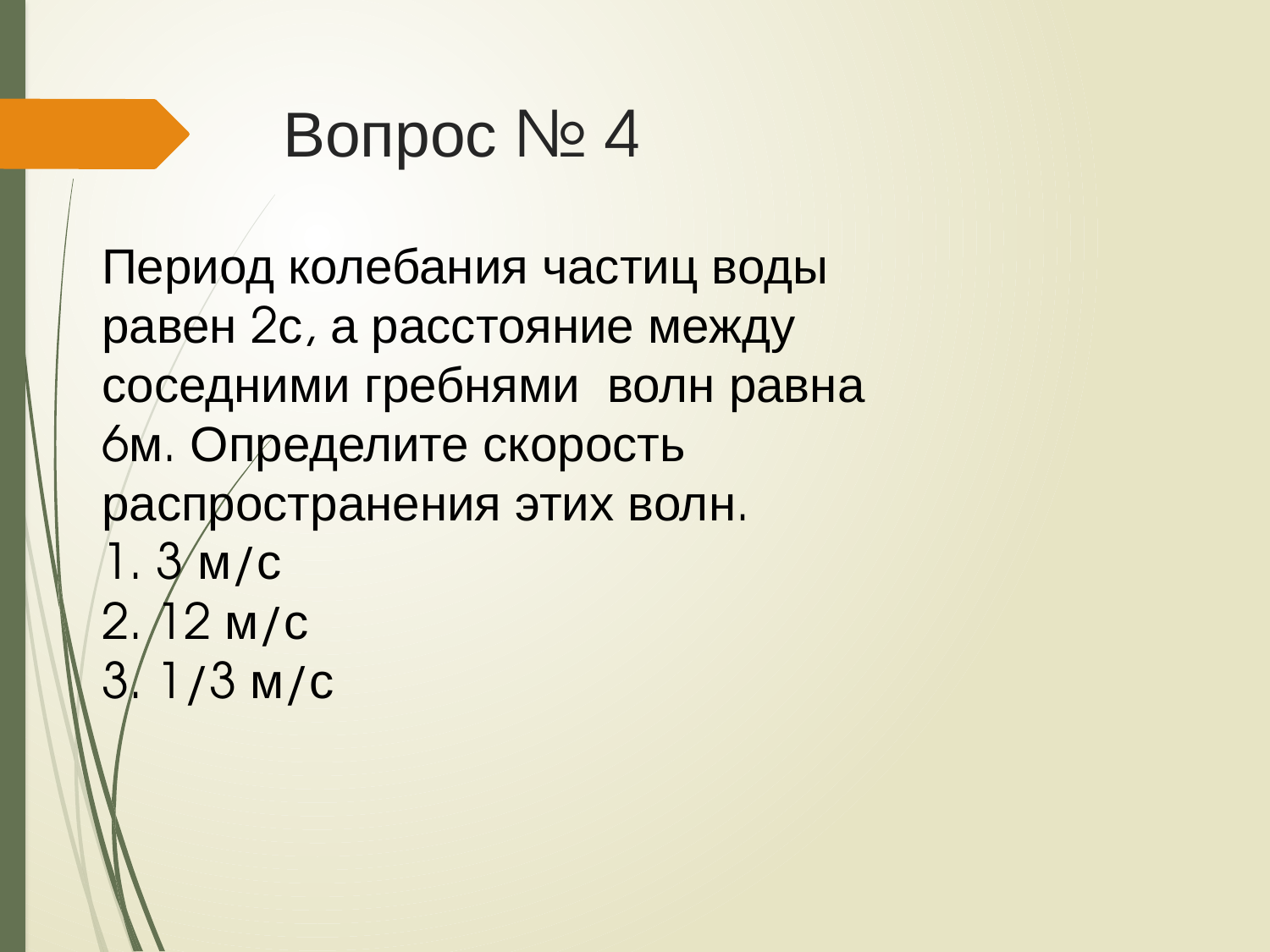

# Вопрос № 4
Период колебания частиц воды равен 2с, а расстояние между соседними гребнями  волн равна 6м. Определите скорость распространения этих волн.
1. 3 м/с
2. 12 м/с
3. 1/3 м/с